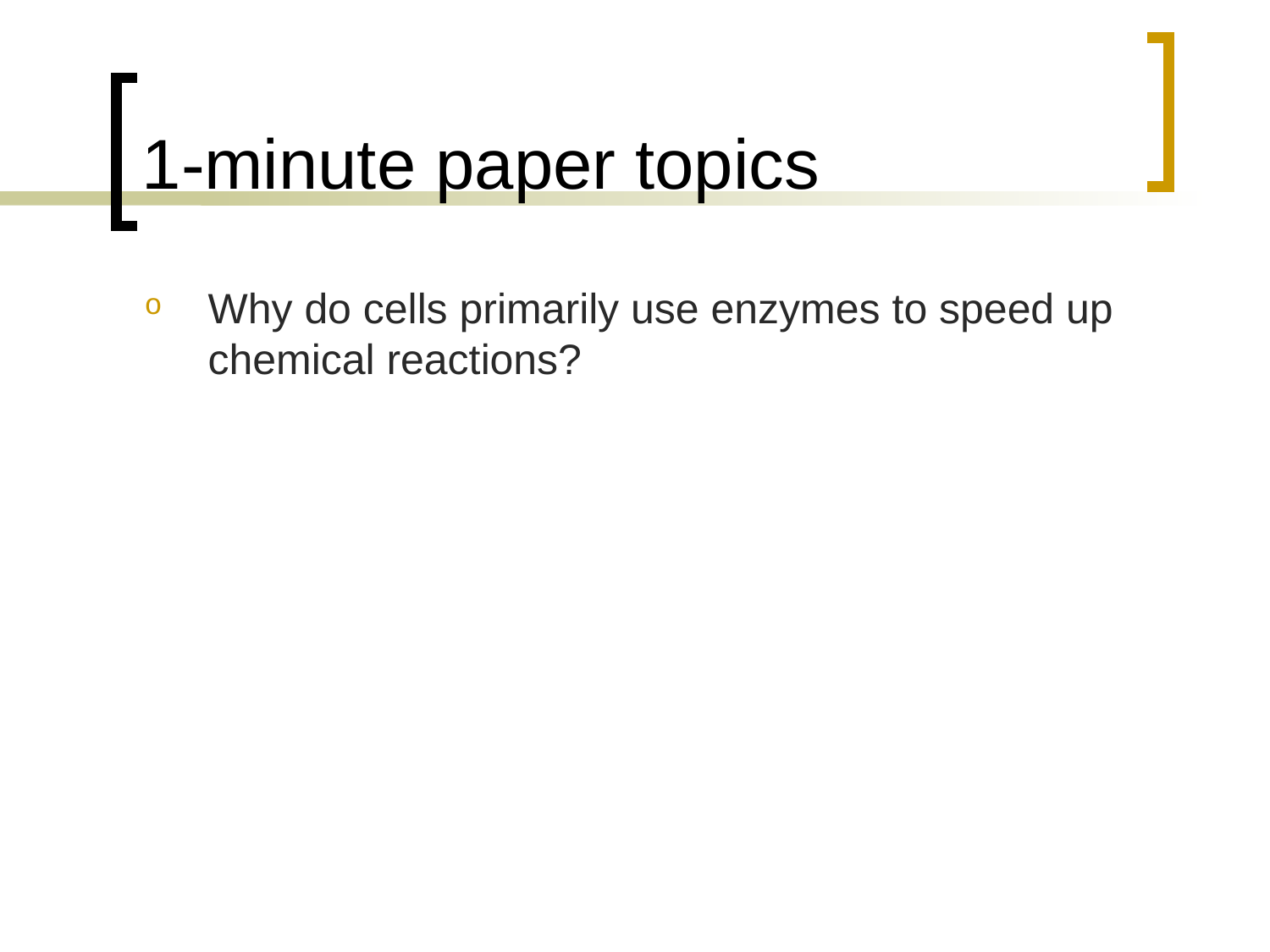

# 1-minute paper topics
Why do cells primarily use enzymes to speed up chemical reactions?